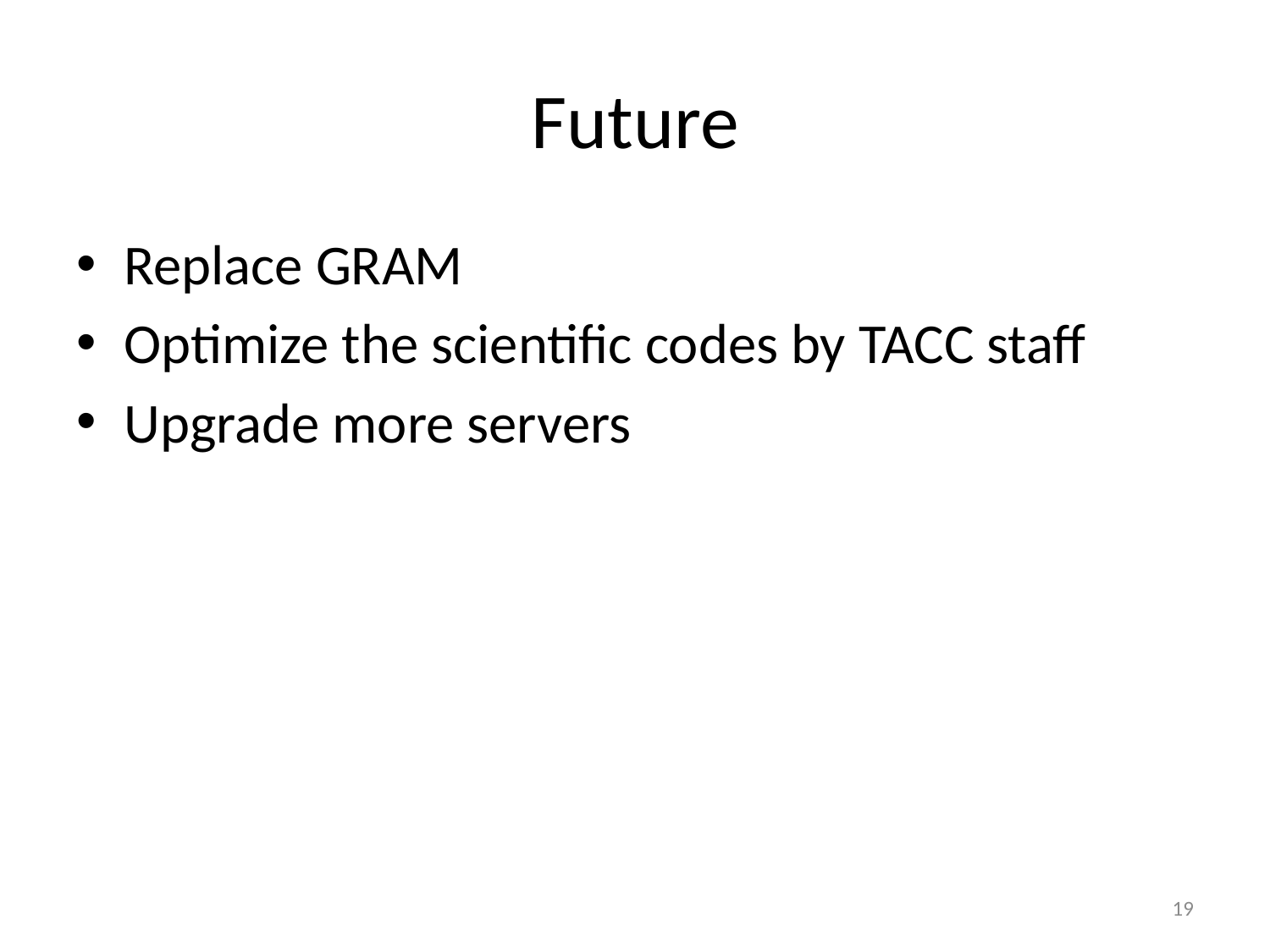

# Future
Replace GRAM
Optimize the scientific codes by TACC staff
Upgrade more servers
19